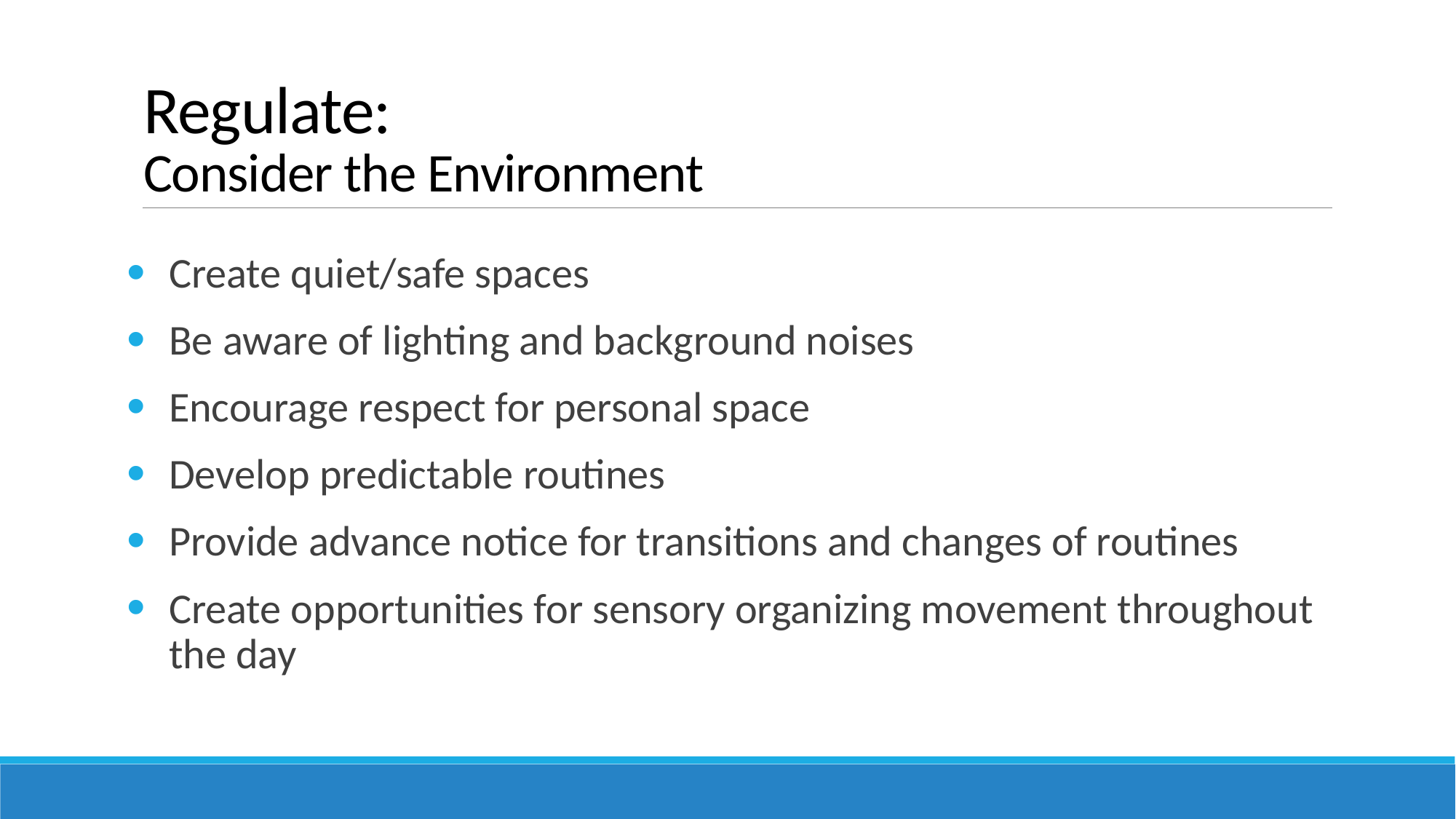

# Regulate: Consider the Environment
Create quiet/safe spaces
Be aware of lighting and background noises
Encourage respect for personal space
Develop predictable routines
Provide advance notice for transitions and changes of routines
Create opportunities for sensory organizing movement throughout the day